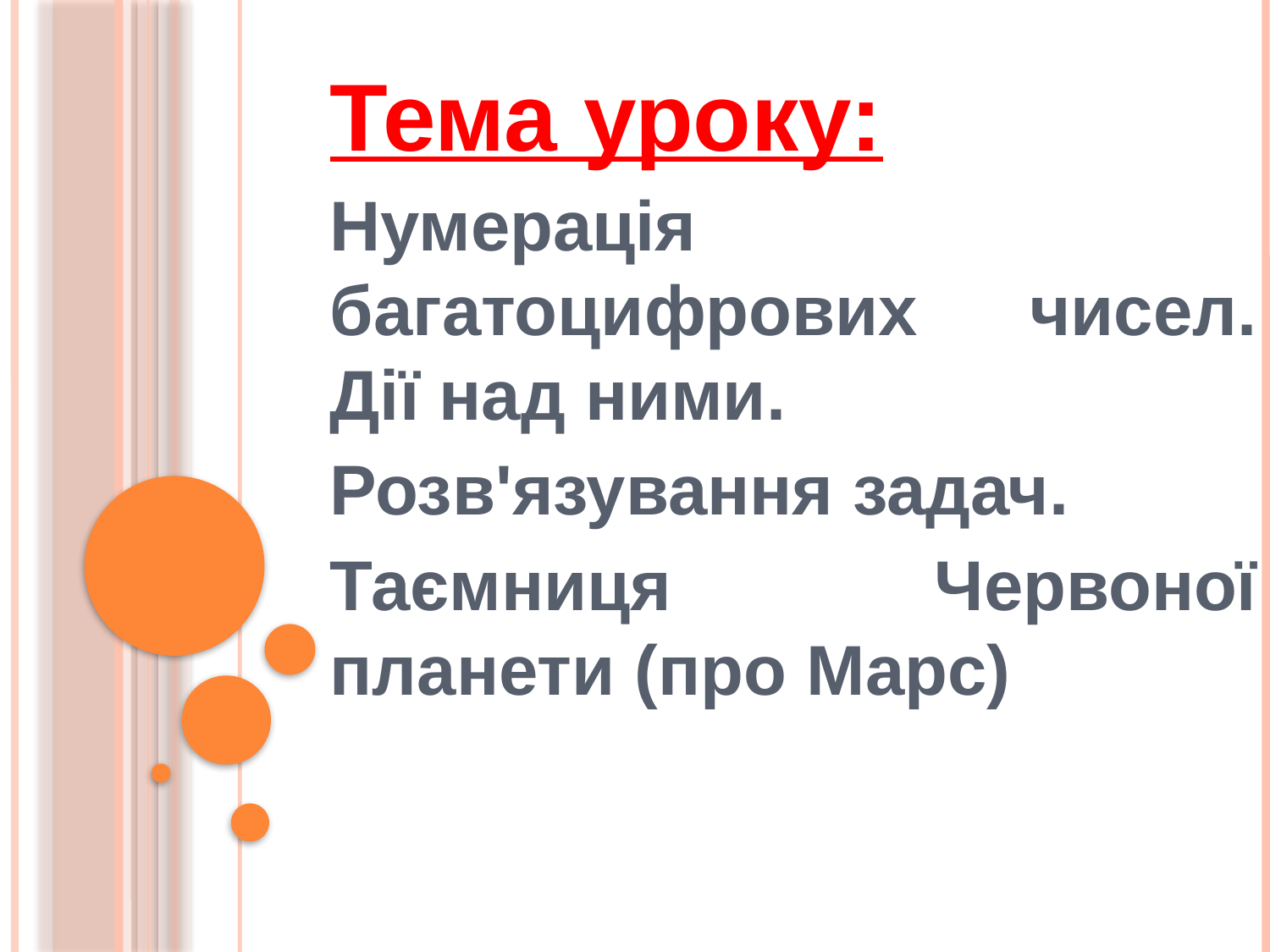

Тема уроку:
Нумерація багатоцифрових чисел. Дії над ними.
Розв'язування задач.
Таємниця Червоної планети (про Марс)
#